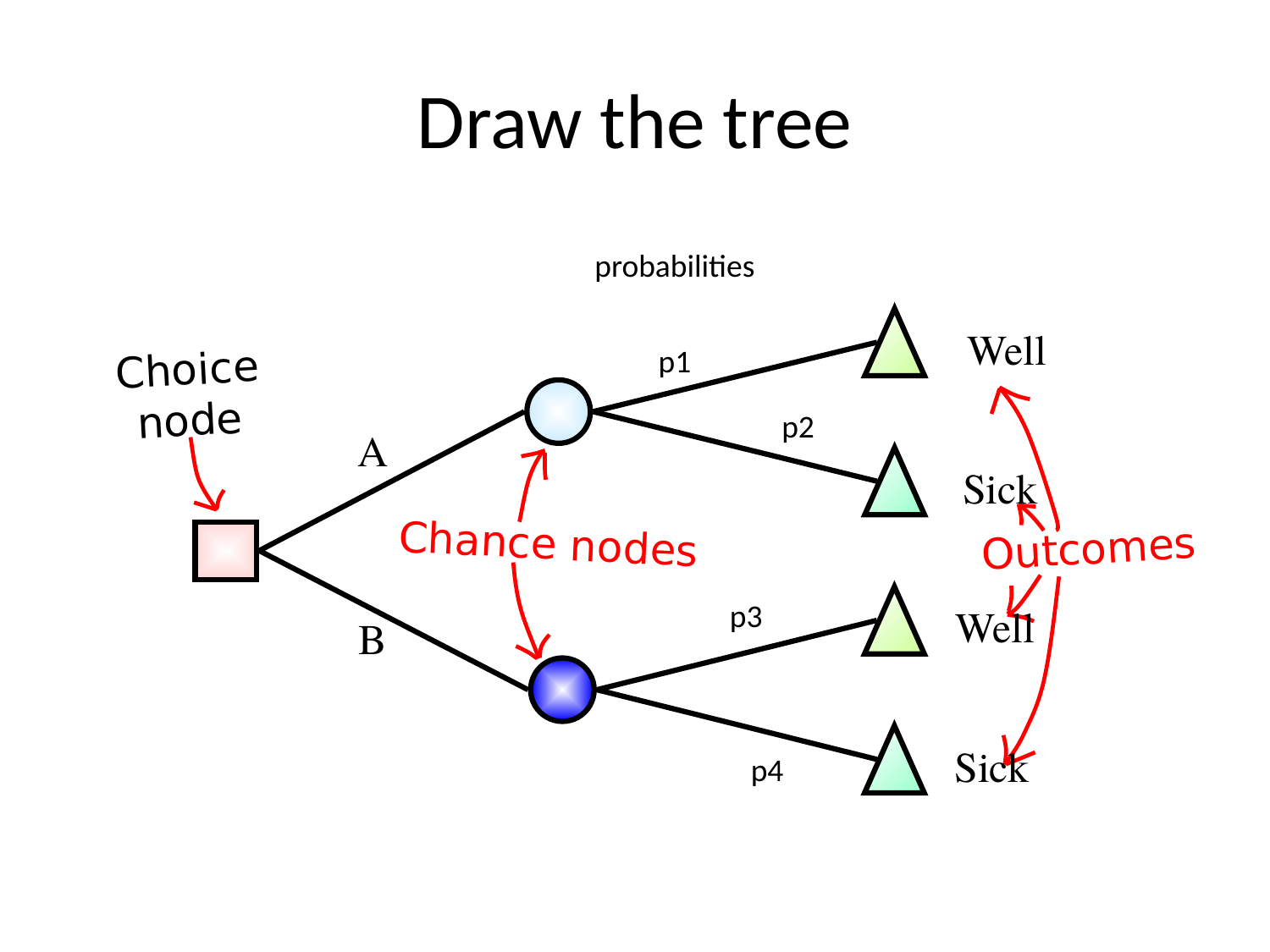

# Draw the tree
probabilities

Well
Sick
Well
Sick

Outcomes

p1
Choice
node

A

B

Chance nodes

p2
p3
p4